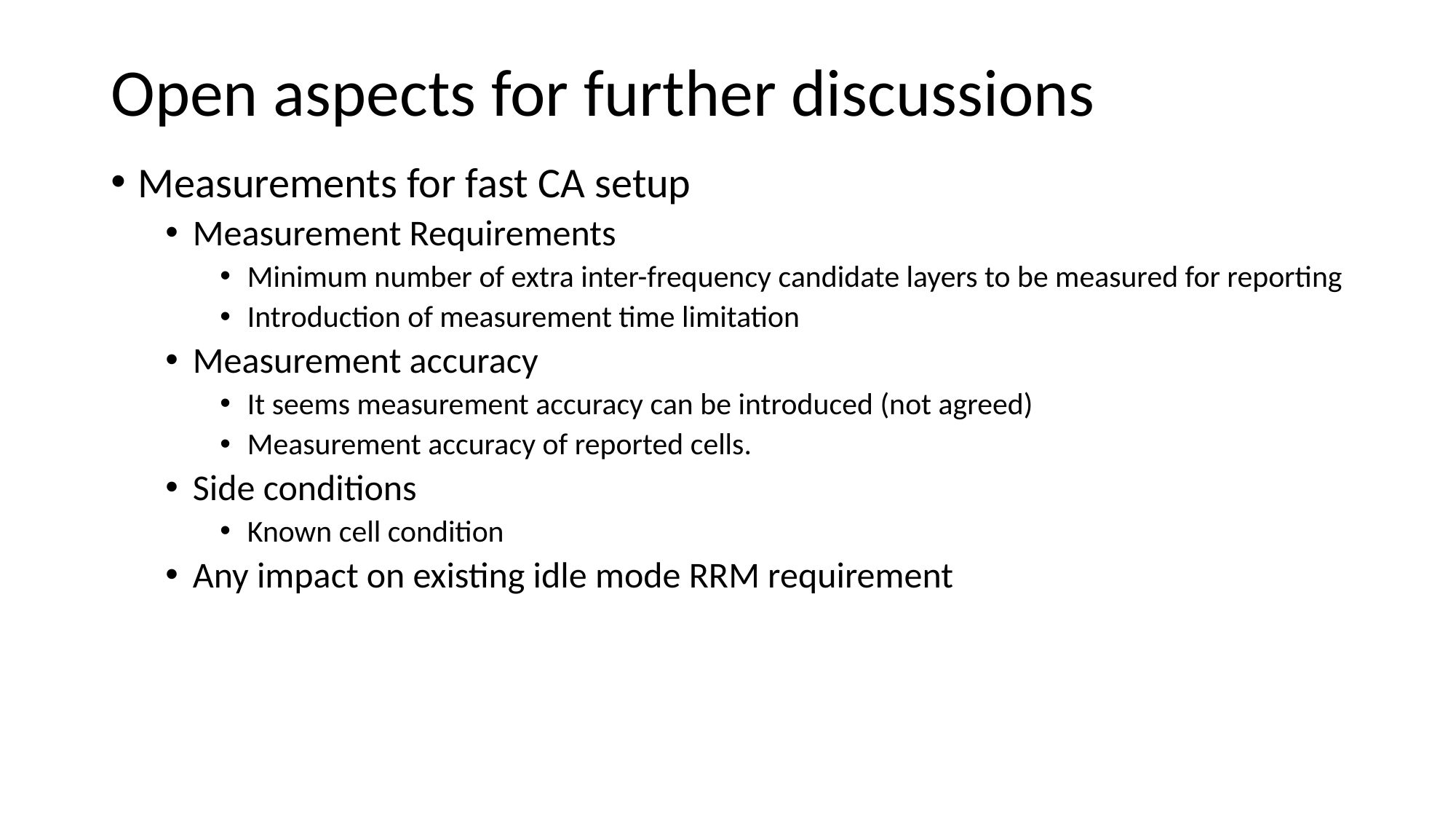

# Open aspects for further discussions
Measurements for fast CA setup
Measurement Requirements
Minimum number of extra inter-frequency candidate layers to be measured for reporting
Introduction of measurement time limitation
Measurement accuracy
It seems measurement accuracy can be introduced (not agreed)
Measurement accuracy of reported cells.
Side conditions
Known cell condition
Any impact on existing idle mode RRM requirement